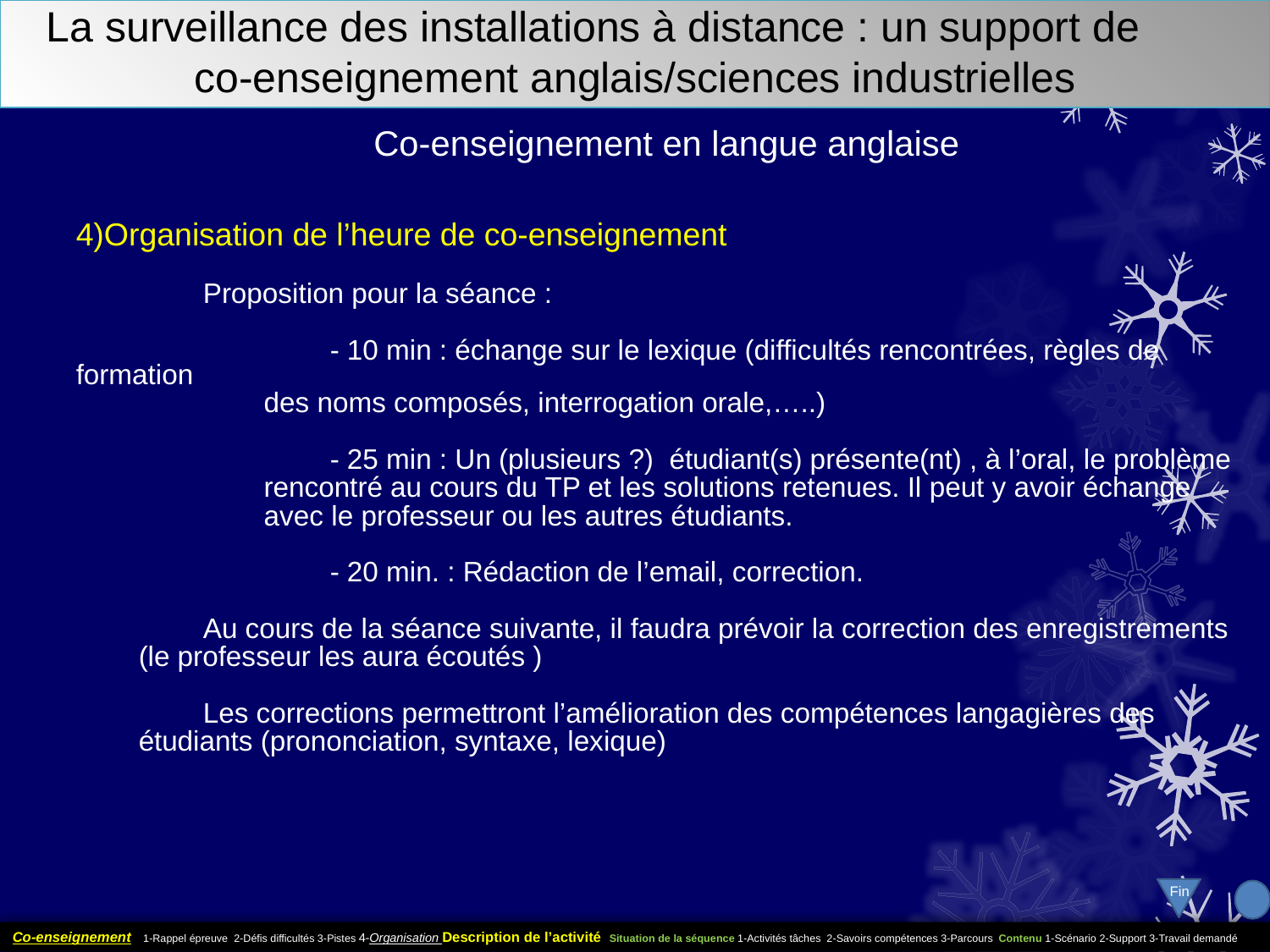

# La surveillance des installations à distance : un support de        co-enseignement anglais/sciences industrielles
Co-enseignement en langue anglaise

4)Organisation de l’heure de co-enseignement

	Proposition pour la séance :

		- 10 min : échange sur le lexique (difficultés rencontrées, règles de formation
                        des noms composés, interrogation orale,…..)

		- 25 min : Un (plusieurs ?)  étudiant(s) présente(nt) , à l’oral, le problème
                        rencontré au cours du TP et les solutions retenues. Il peut y avoir échange
                        avec le professeur ou les autres étudiants.

		- 20 min. : Rédaction de l’email, correction.

	Au cours de la séance suivante, il faudra prévoir la correction des enregistrements
        (le professeur les aura écoutés )

	Les corrections permettront l’amélioration des compétences langagières des
        étudiants (prononciation, syntaxe, lexique)

Fin

Co-enseignement   1-Rappel épreuve  2-Défis difficultés 3-Pistes 4-Organisation Description de l’activité  Situation de la séquence 1-Activités tâches  2-Savoirs compétences 3-Parcours  Contenu 1-Scénario 2-Support 3-Travail demandé